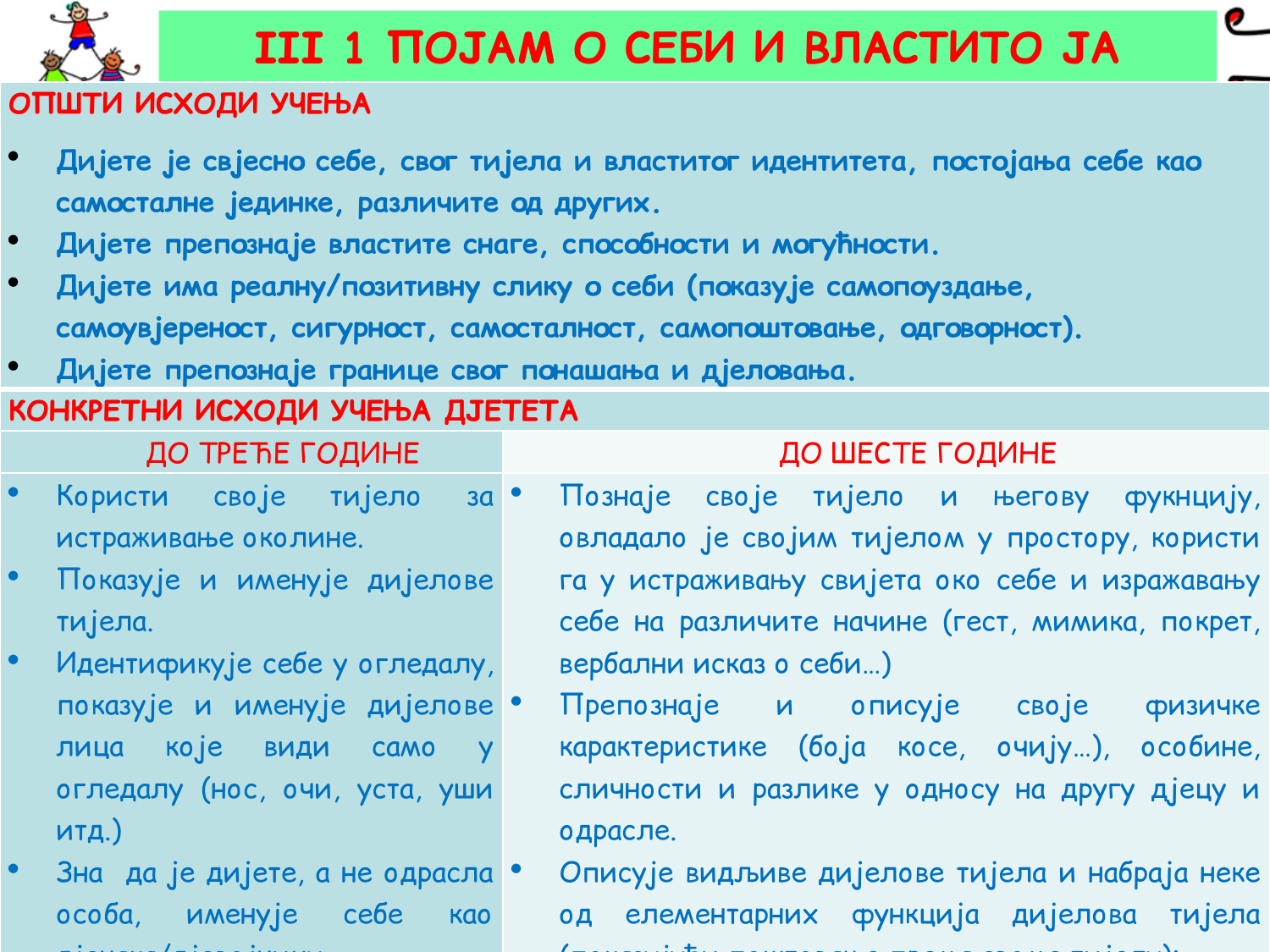

# III 1 ПОЈАМ О СЕБИ И ВЛАСТИТО ЈА
| ОПШТИ ИСХОДИ УЧЕЊА Дијете је свјесно себе, свог тијела и властитог идентитета, постојања себе као самосталне јединке, различите од других. Дијете препознаје властите снаге, способности и могућности. Дијете има реалну/позитивну слику о себи (показује самопоуздање, самоувјереност, сигурност, самосталност, самопоштовање, одговорност). Дијете препознаје границе свог понашања и дјеловања. |  |
| --- | --- |
| КОНКРЕТНИ ИСХОДИ УЧЕЊА ДЈЕТЕТА |  |
| ДО ТРЕЋЕ ГОДИНЕ | ДО ШЕСТЕ ГОДИНЕ |
| Користи своје тијело за истраживање околине. Показује и именује дијелове тијела. Идентификује себе у огледалу, показује и именује дијелове лица које види само у огледалу (нос, очи, уста, уши итд.) Зна да је дијете, а не одрасла особа, именује себе као дјечака/дјевојчицу. | Познаје своје тијело и његову фукнцију, овладало је својим тијелом у простору, користи га у истраживању свијета око себе и изражавању себе на различите начине (гест, мимика, покрет, вербални исказ о себи…) Препознаје и описује своје физичке карактеристике (боја косе, очију…), особине, сличности и разлике у односу на другу дјецу и одрасле. Описује видљиве дијелове тијела и набраја неке од елементарних функција дијелова тијела (показујући поштовање према своме тијелу); Показује свијест о сопственој полној улози, позитивно је вреднује, уз разумијевање улоге супротног пола. ИТД. |